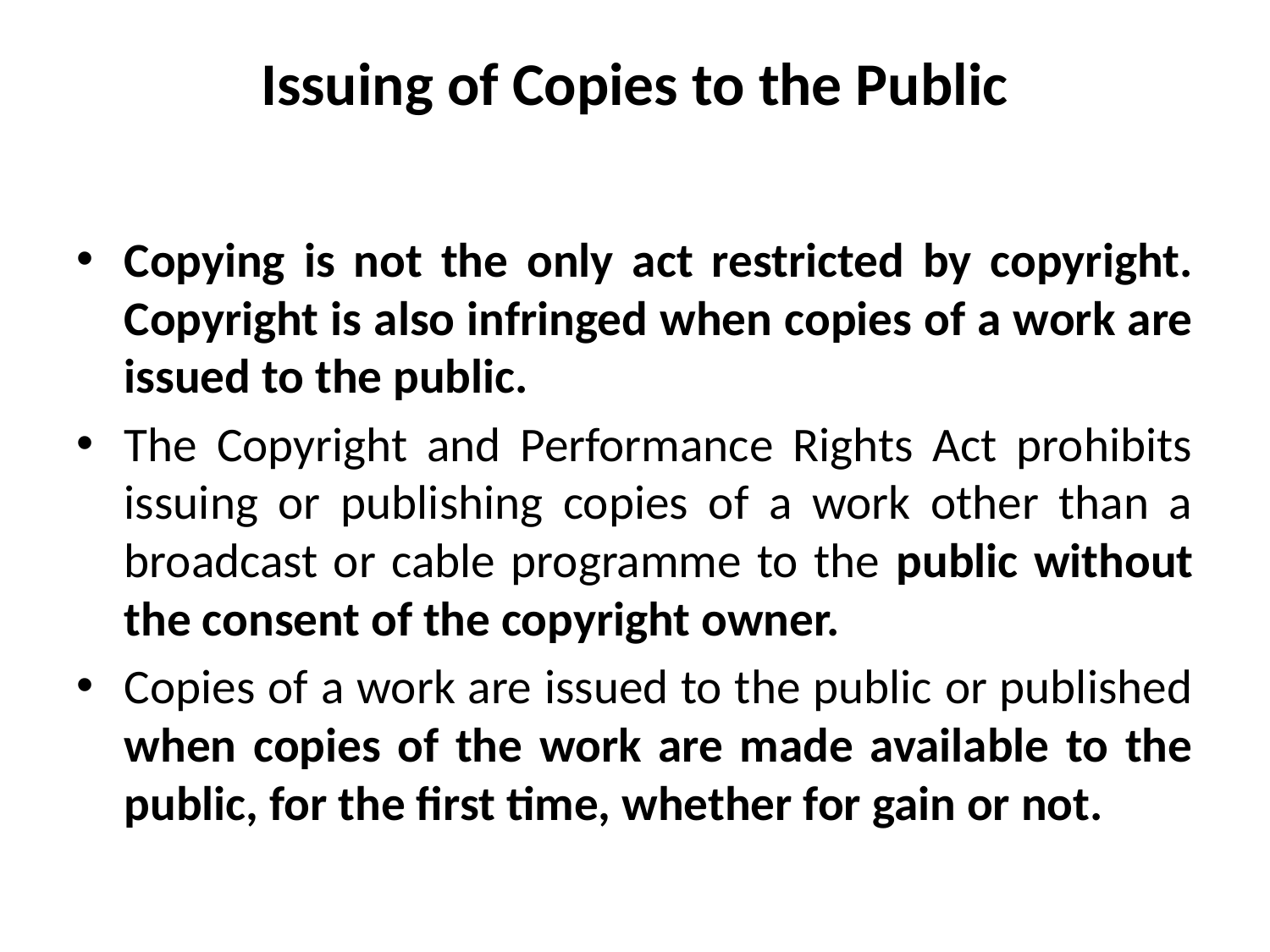

# Issuing of Copies to the Public
Copying is not the only act restricted by copyright. Copyright is also infringed when copies of a work are issued to the public.
The Copyright and Performance Rights Act prohibits issuing or publishing copies of a work other than a broadcast or cable programme to the public without the consent of the copyright owner.
Copies of a work are issued to the public or published when copies of the work are made available to the public, for the first time, whether for gain or not.